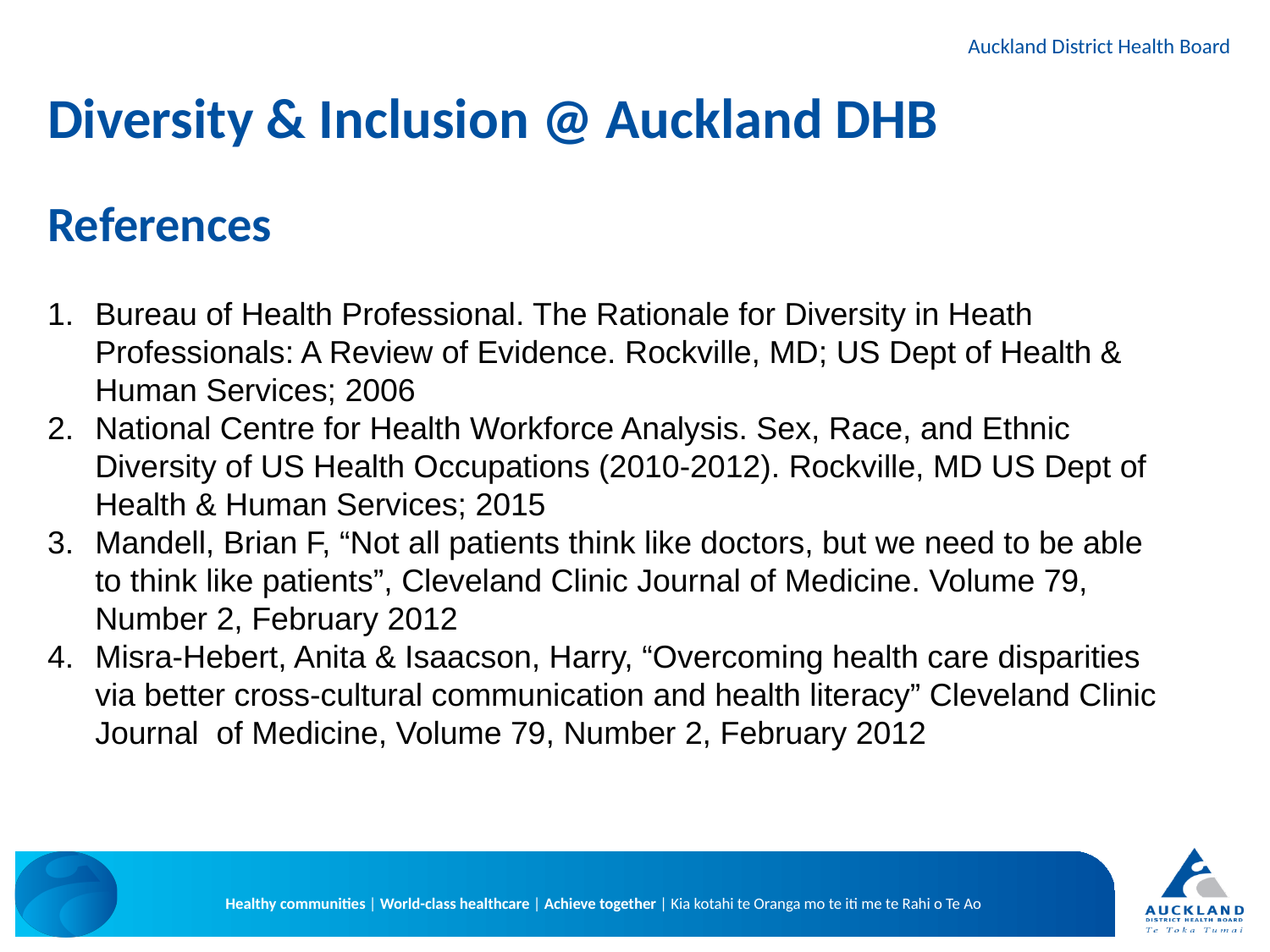

Diversity & Inclusion @ Auckland DHB

References

Bureau of Health Professional. The Rationale for Diversity in Heath Professionals: A Review of Evidence. Rockville, MD; US Dept of Health & Human Services; 2006
National Centre for Health Workforce Analysis. Sex, Race, and Ethnic Diversity of US Health Occupations (2010-2012). Rockville, MD US Dept of Health & Human Services; 2015
Mandell, Brian F, “Not all patients think like doctors, but we need to be able to think like patients”, Cleveland Clinic Journal of Medicine. Volume 79, Number 2, February 2012
Misra-Hebert, Anita & Isaacson, Harry, “Overcoming health care disparities via better cross-cultural communication and health literacy” Cleveland Clinic  Journal  of Medicine, Volume 79, Number 2, February 2012